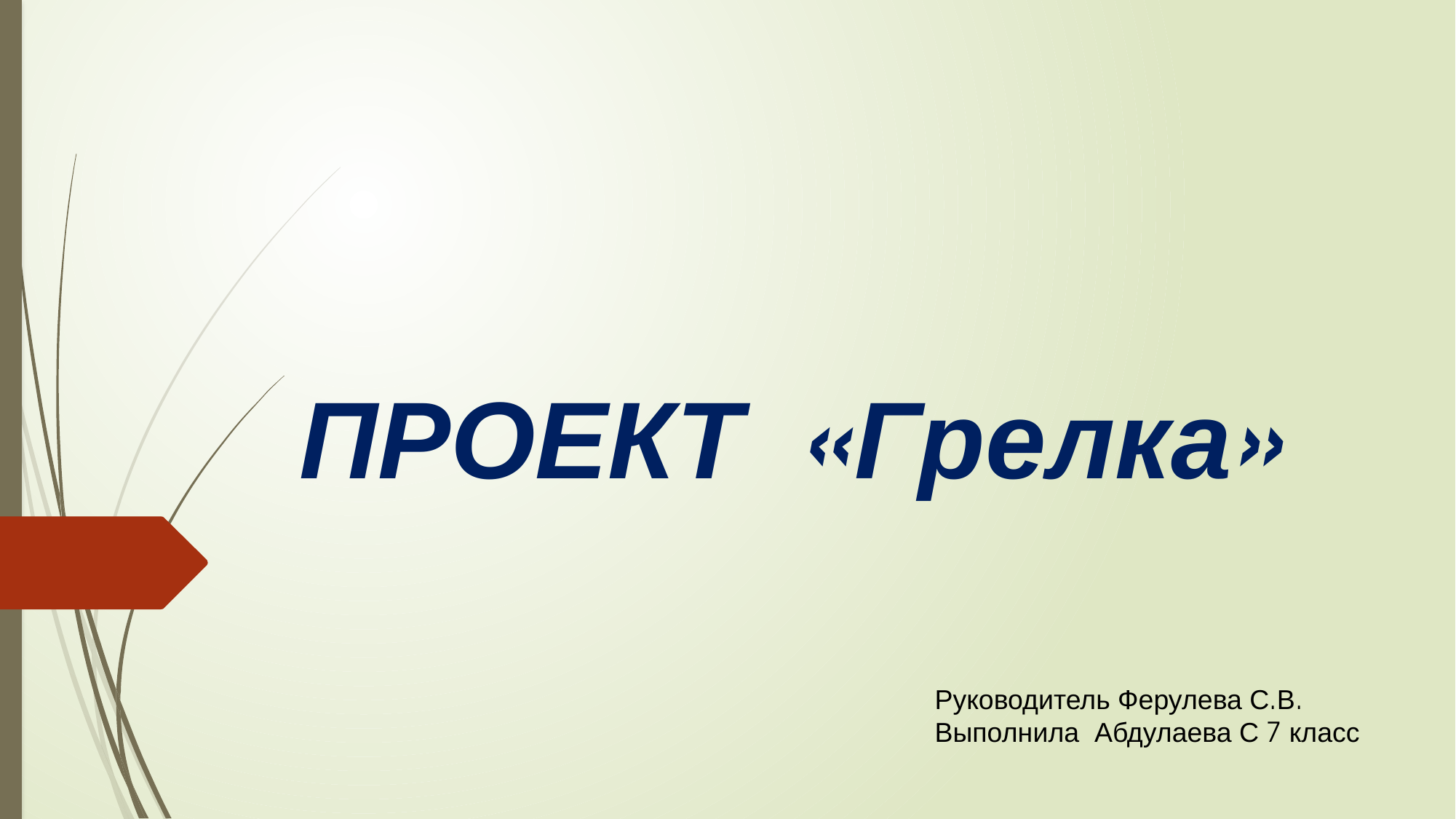

# ПРОЕКТ  «Грелка»
Руководитель Ферулева С.В.
Выполнила  Абдулаева С 7 класс